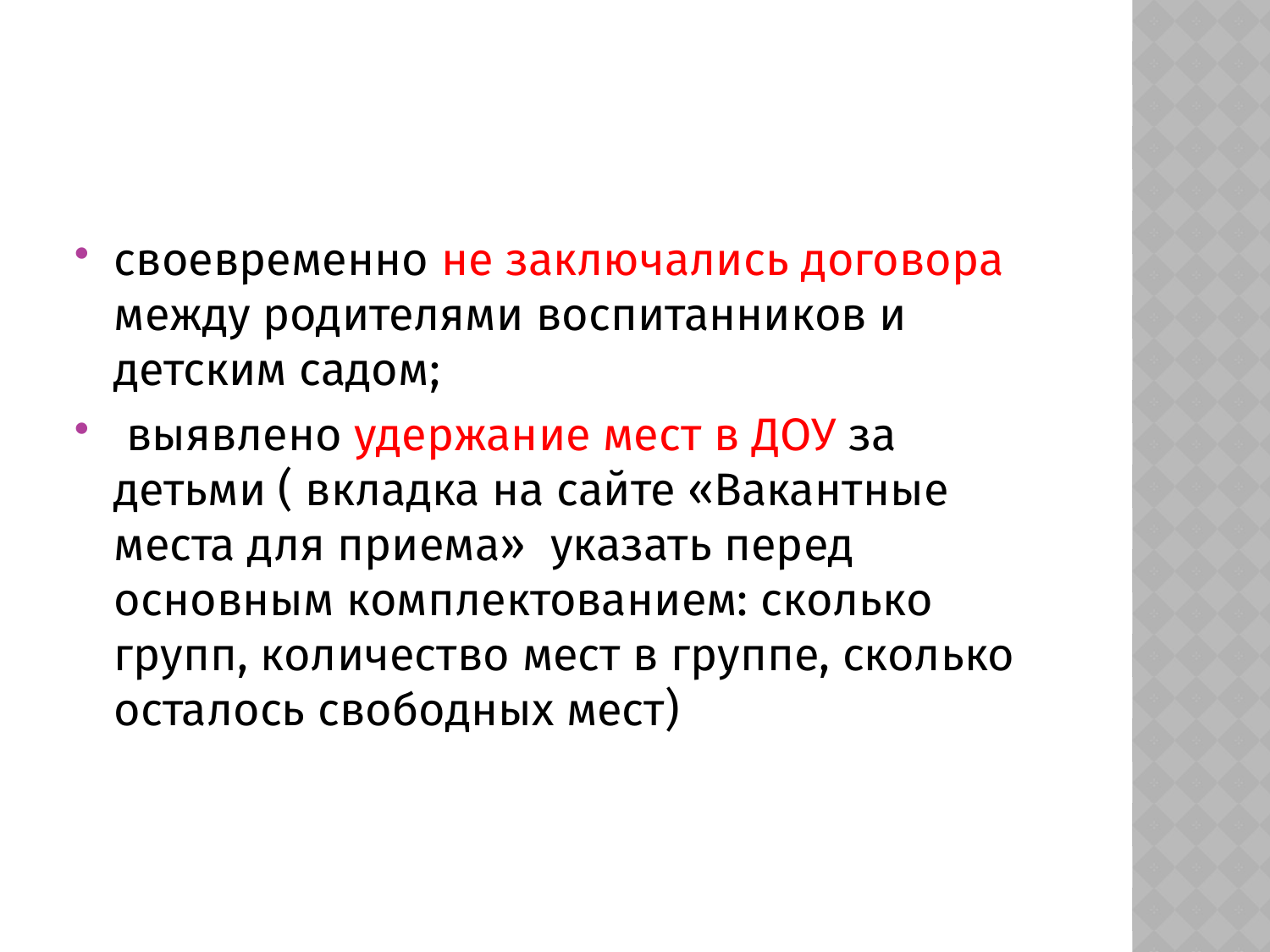

#
своевременно не заключались договора между родителями воспитанников и детским садом;
 выявлено удержание мест в ДОУ за детьми ( вкладка на сайте «Вакантные места для приема»  указать перед основным комплектованием: сколько групп, количество мест в группе, сколько осталось свободных мест)